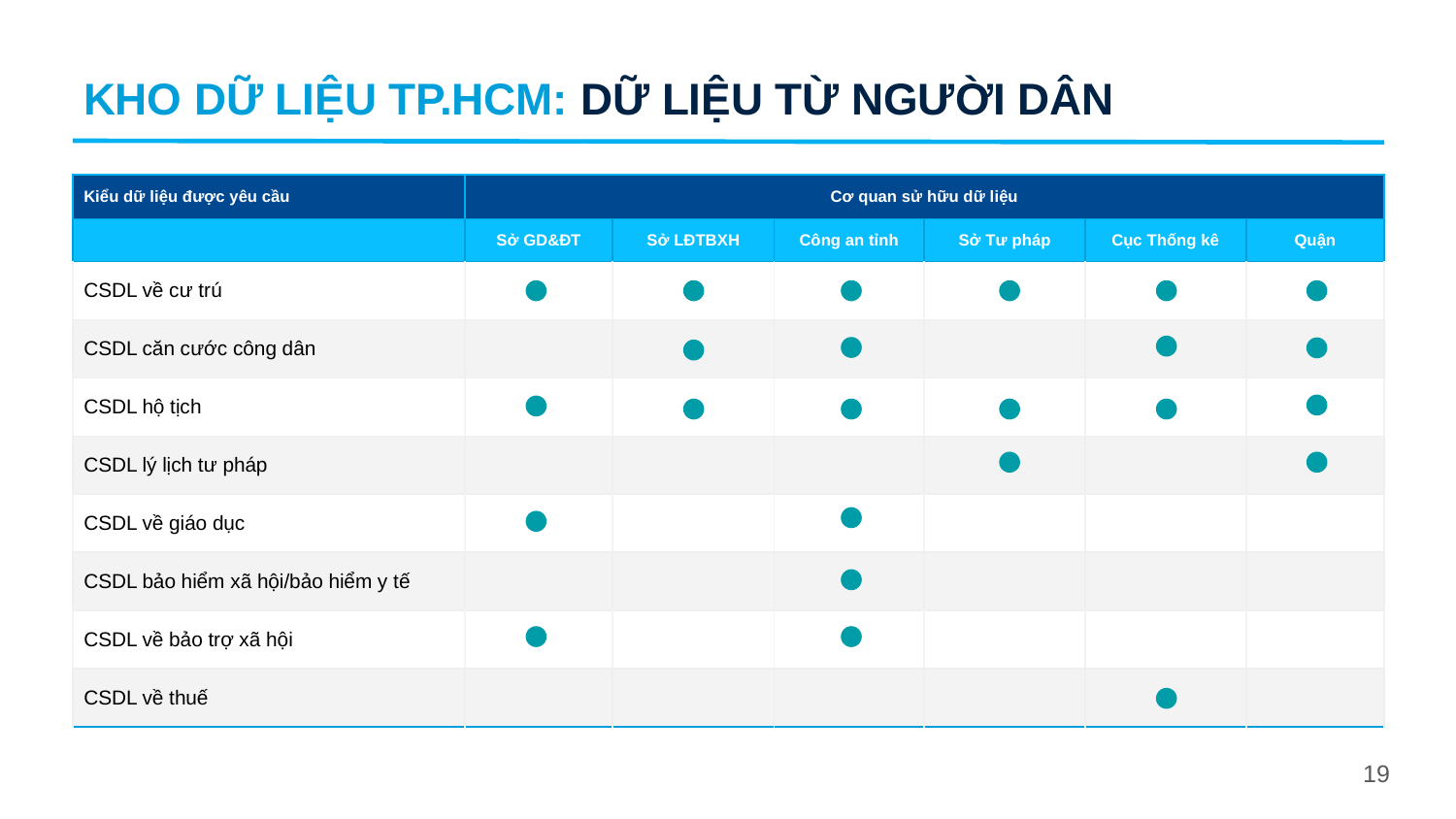

KHO DỮ LIỆU TP.HCM: DỮ LIỆU TỪ NGƯỜI DÂN
| Kiểu dữ liệu được yêu cầu | Cơ quan sử hữu dữ liệu |  |  |  |  |  |
| --- | --- | --- | --- | --- | --- | --- |
|  | Sở GD&ĐT | Sở LĐTBXH | Công an tỉnh | Sở Tư pháp | Cục Thống kê | Quận |
| CSDL về cư trú |  |  |  |  |  |  |
| CSDL căn cước công dân |  |  |  |  |  |  |
| CSDL hộ tịch |  |  |  |  |  |  |
| CSDL lý lịch tư pháp |  |  |  |  |  |  |
| CSDL về giáo dục |  |  |  |  |  |  |
| CSDL bảo hiểm xã hội/bảo hiểm y tế |  |  |  |  |  |  |
| CSDL về bảo trợ xã hội |  |  |  |  |  |  |
| CSDL về thuế |  |  |  |  |  |  |

19